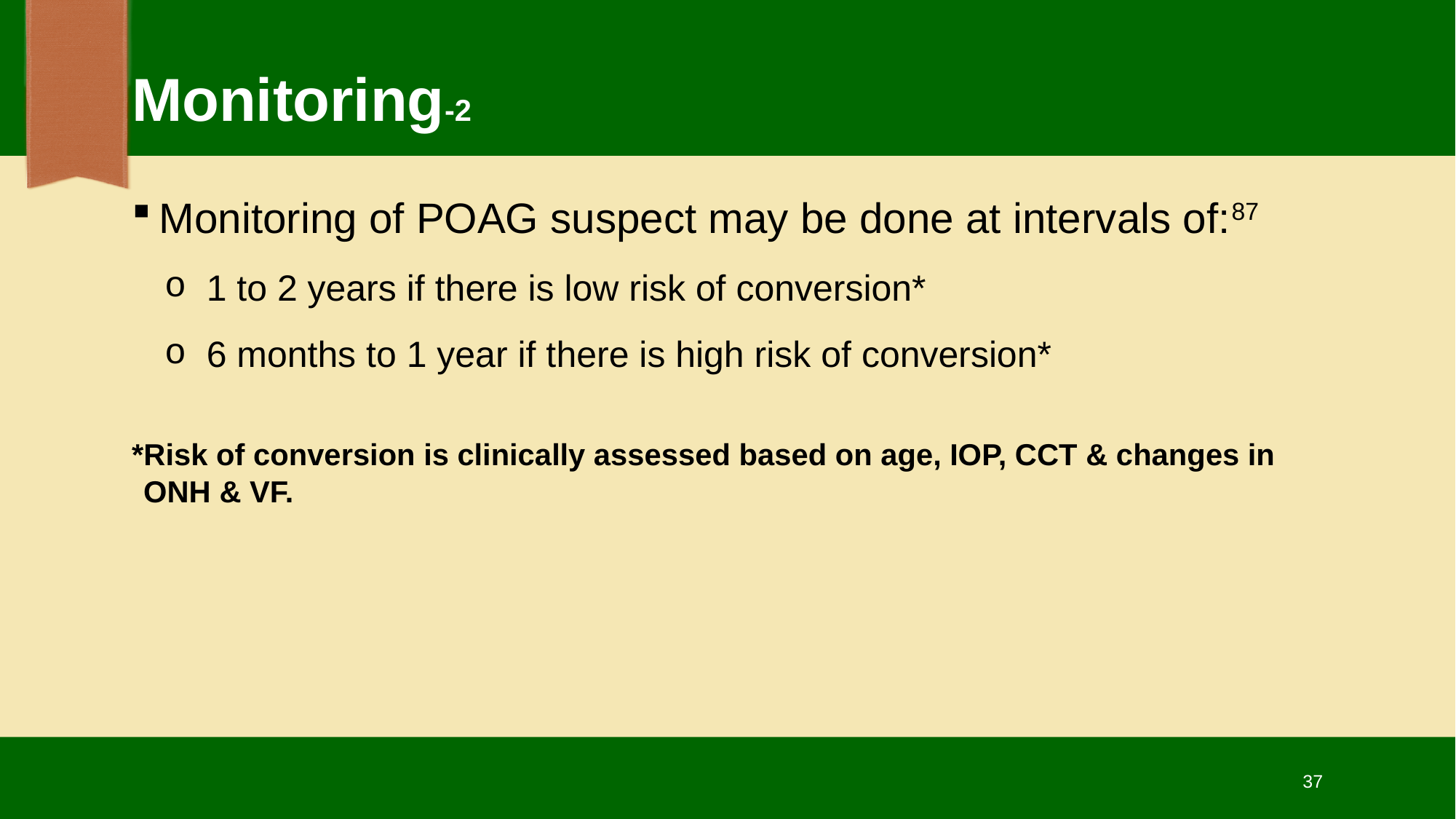

# Monitoring-2
Monitoring of POAG suspect may be done at intervals of:87
1 to 2 years if there is low risk of conversion*
6 months to 1 year if there is high risk of conversion*

*Risk of conversion is clinically assessed based on age, IOP, CCT & changes in ONH & VF.
37